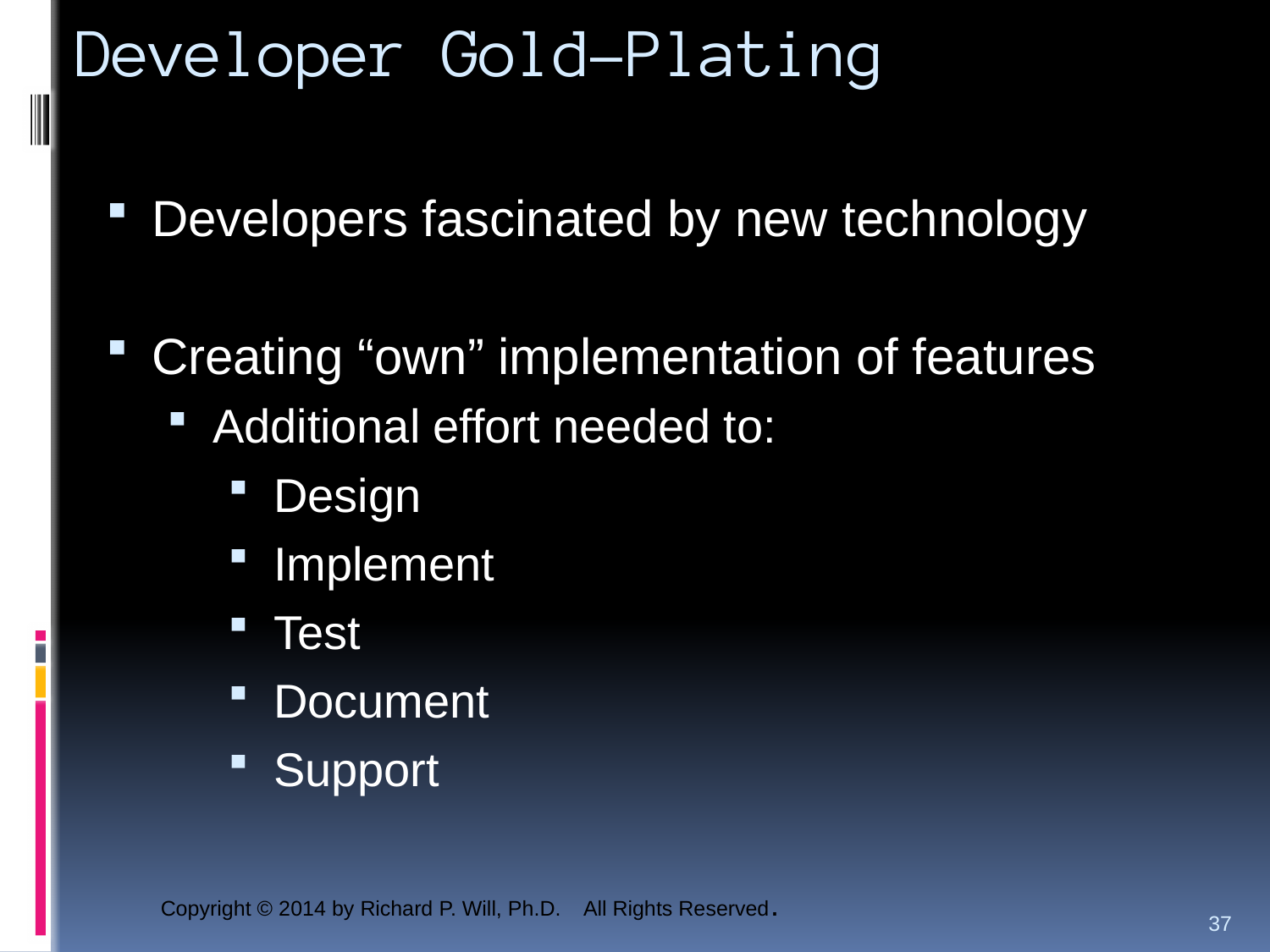

# Developer Gold-Plating

Developers fascinated by new technology

Creating “own” implementation of features
Additional effort needed to:
Design
Implement
Test
Document
Support

37